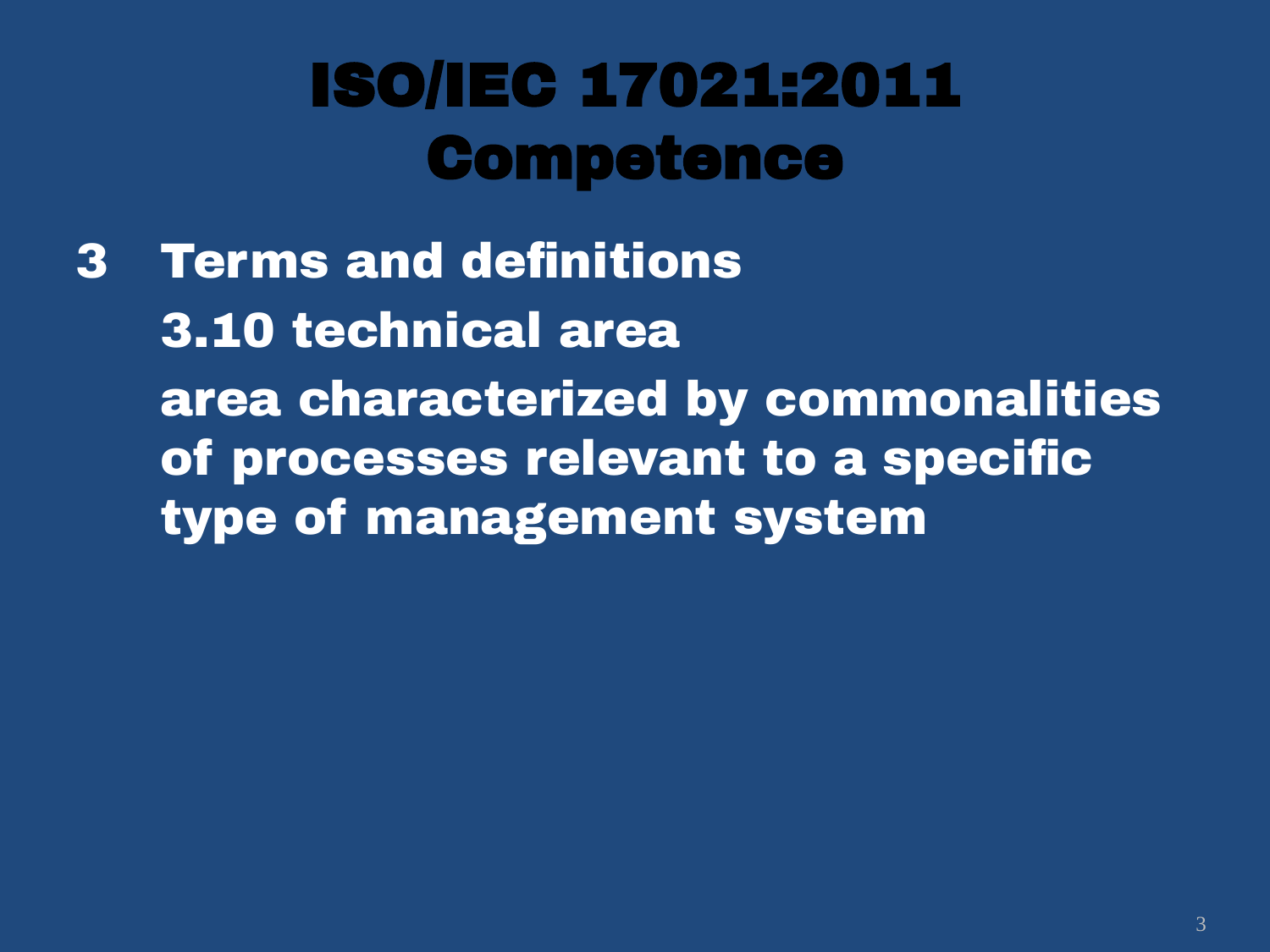

# ISO/IEC 17021:2011 Competence
3	Terms and definitions
	3.10 technical area
	area characterized by commonalities of processes relevant to a specific type of management system
3